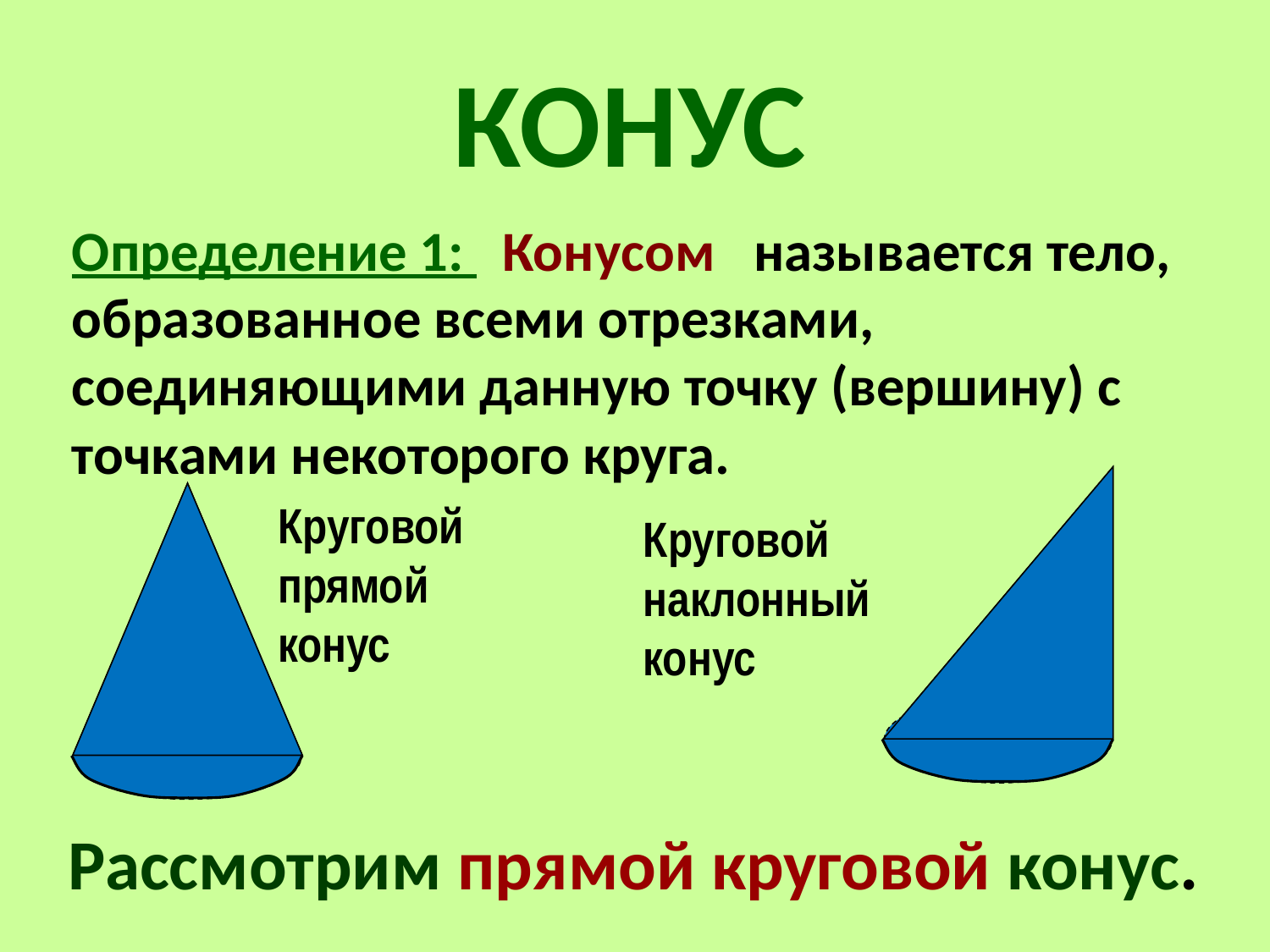

# КОНУС
Определение 1:   Конусом   называется тело, образованное всеми отрезками, соединяющими данную точку (вершину) с точками некоторого круга.

Круговой прямой конус
Круговой наклонный конус

Рассмотрим прямой круговой конус.